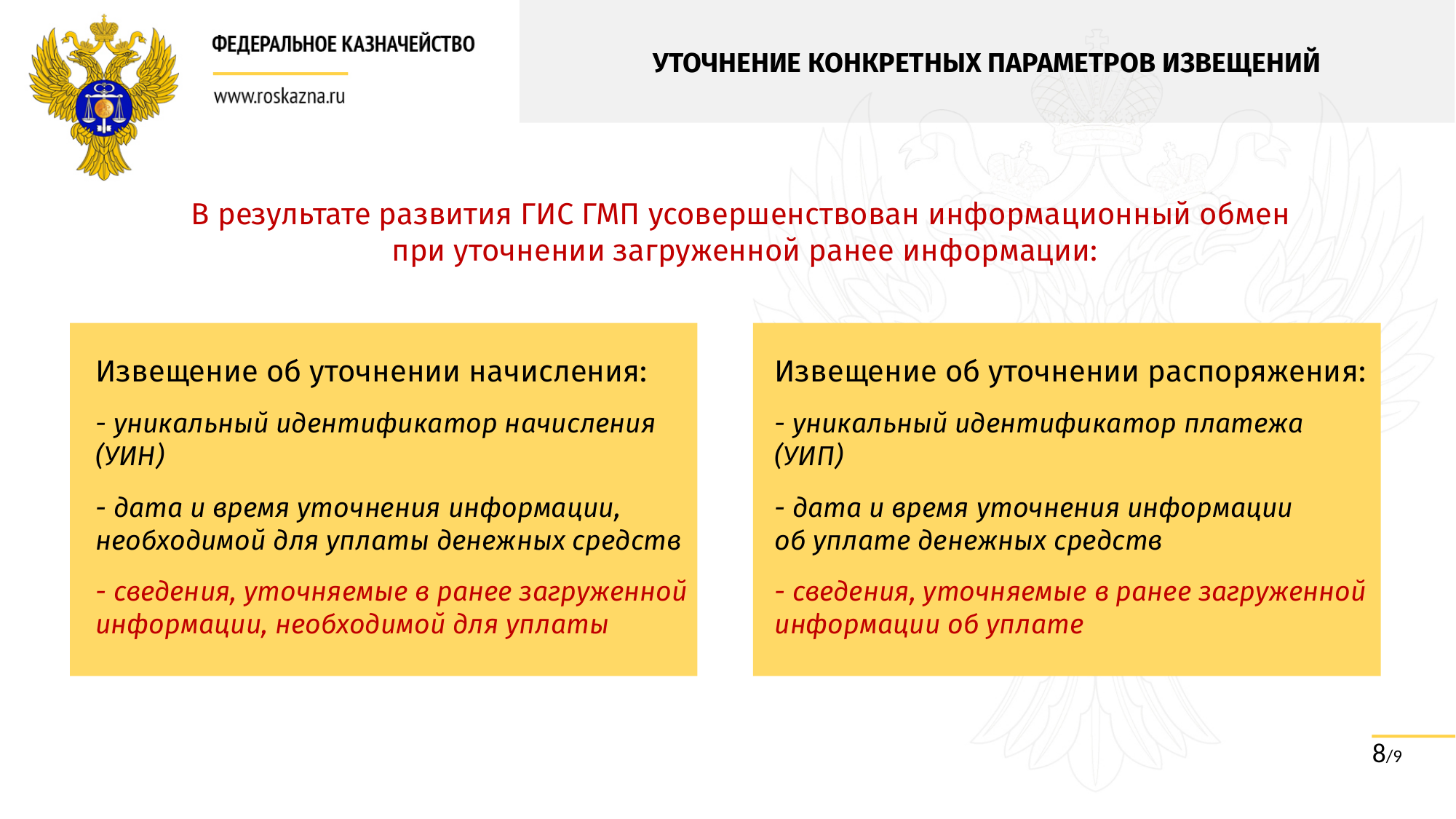

УТОЧНЕНИЕ КОНКРЕТНЫХ ПАРАМЕТРОВ ИЗВЕЩЕНИЙ
В результате развития ГИС ГМП усовершенствован информационный обмен
при уточнении загруженной ранее информации:

Извещение об уточнении начисления:
- уникальный идентификатор начисления (УИН)
- дата и время уточнения информации, необходимой для уплаты денежных средств
- сведения, уточняемые в ранее загруженной информации, необходимой для уплаты

Извещение об уточнении распоряжения:
- уникальный идентификатор платежа (УИП)
- дата и время уточнения информации
об уплате денежных средств
- сведения, уточняемые в ранее загруженной информации об уплате